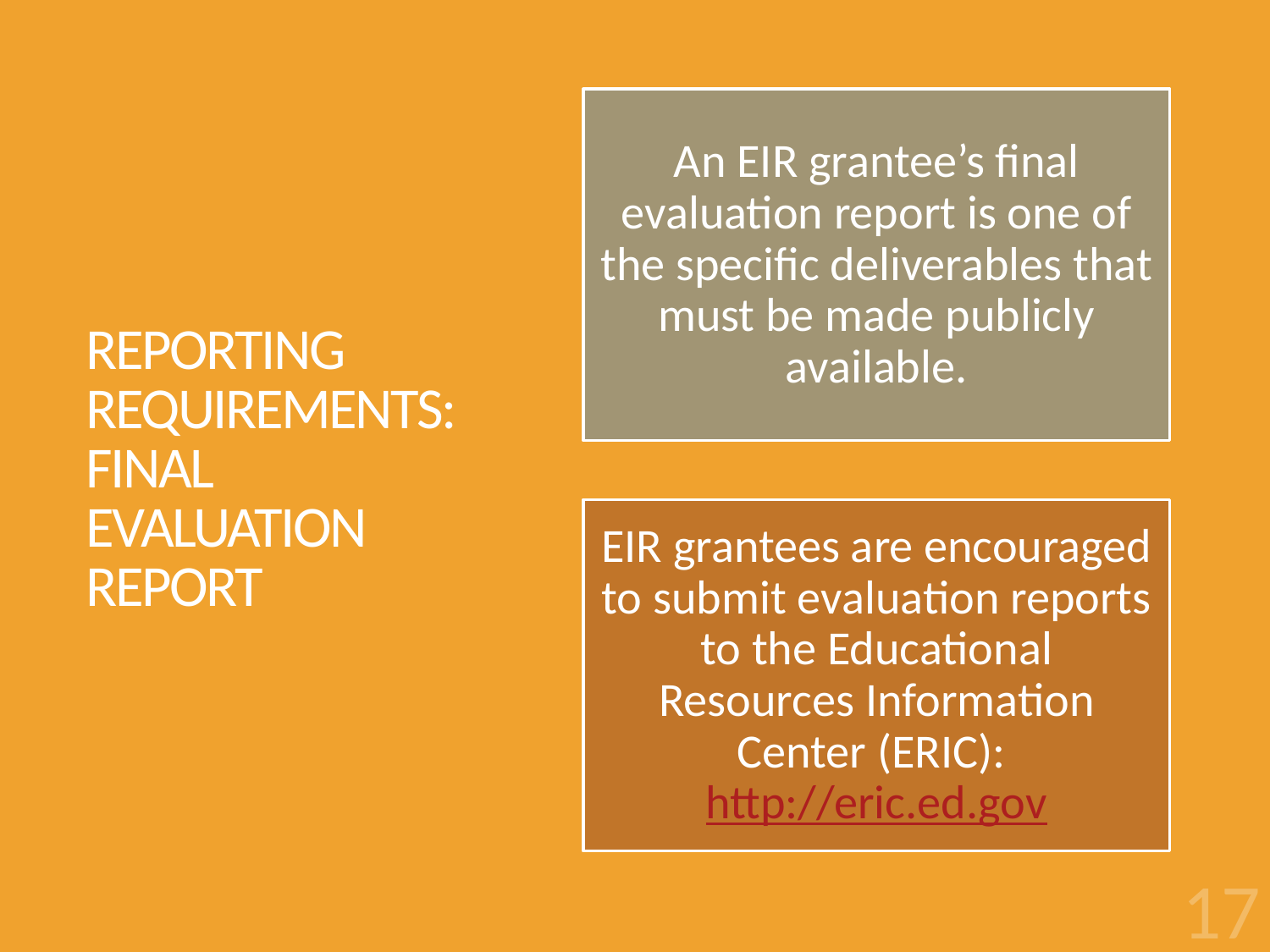

# Reporting Requirements: final evaluation report
An EIR grantee’s final evaluation report is one of the specific deliverables that must be made publicly available.
EIR grantees are encouraged to submit evaluation reports to the Educational Resources Information Center (ERIC): http://eric.ed.gov
17